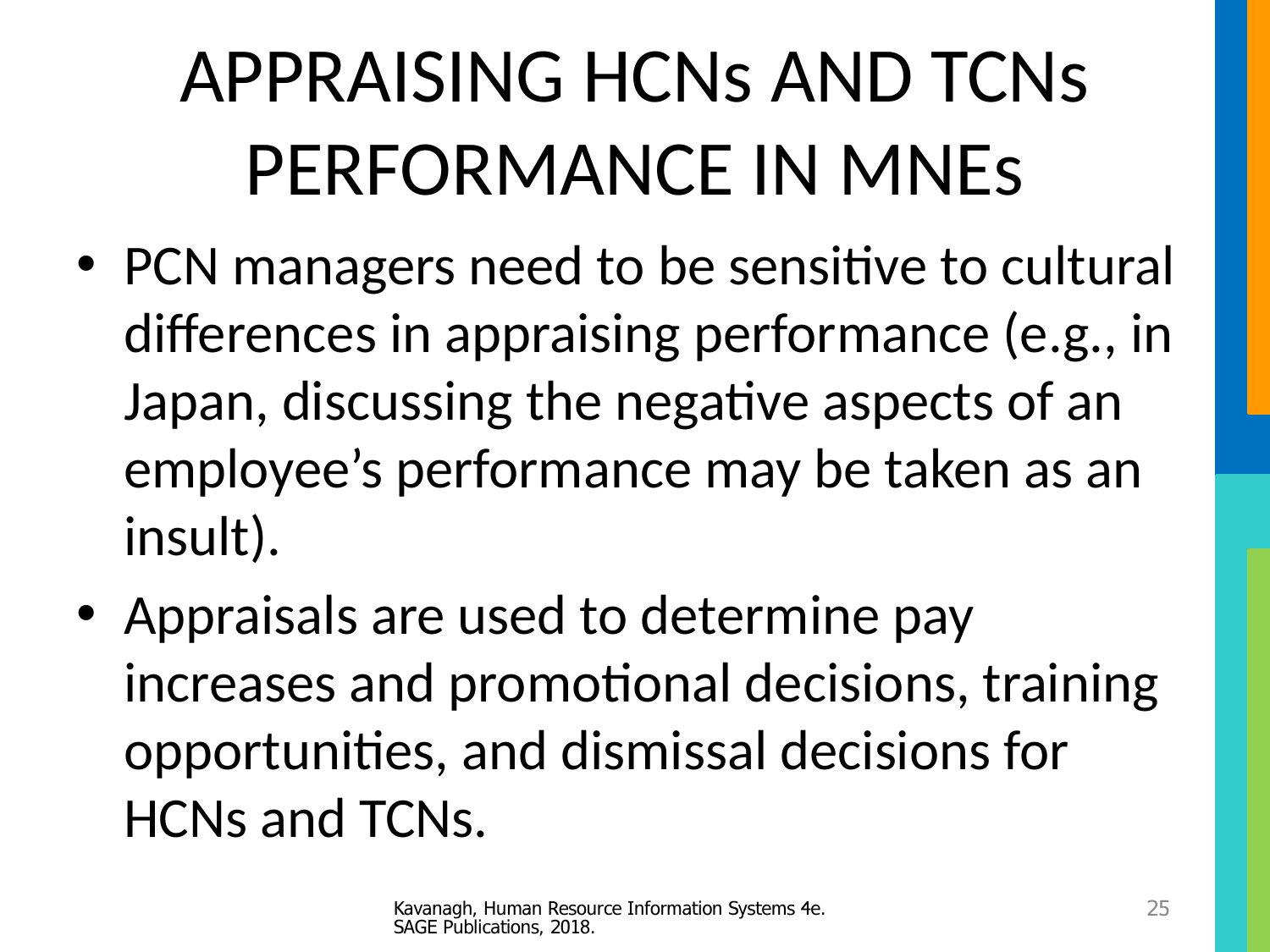

# APPRAISING HCNs AND TCNs PERFORMANCE IN MNEs
PCN managers need to be sensitive to cultural differences in appraising performance (e.g., in Japan, discussing the negative aspects of an employee’s performance may be taken as an insult).
Appraisals are used to determine pay increases and promotional decisions, training opportunities, and dismissal decisions for HCNs and TCNs.
Kavanagh, Human Resource Information Systems 4e. SAGE Publications, 2018.
25